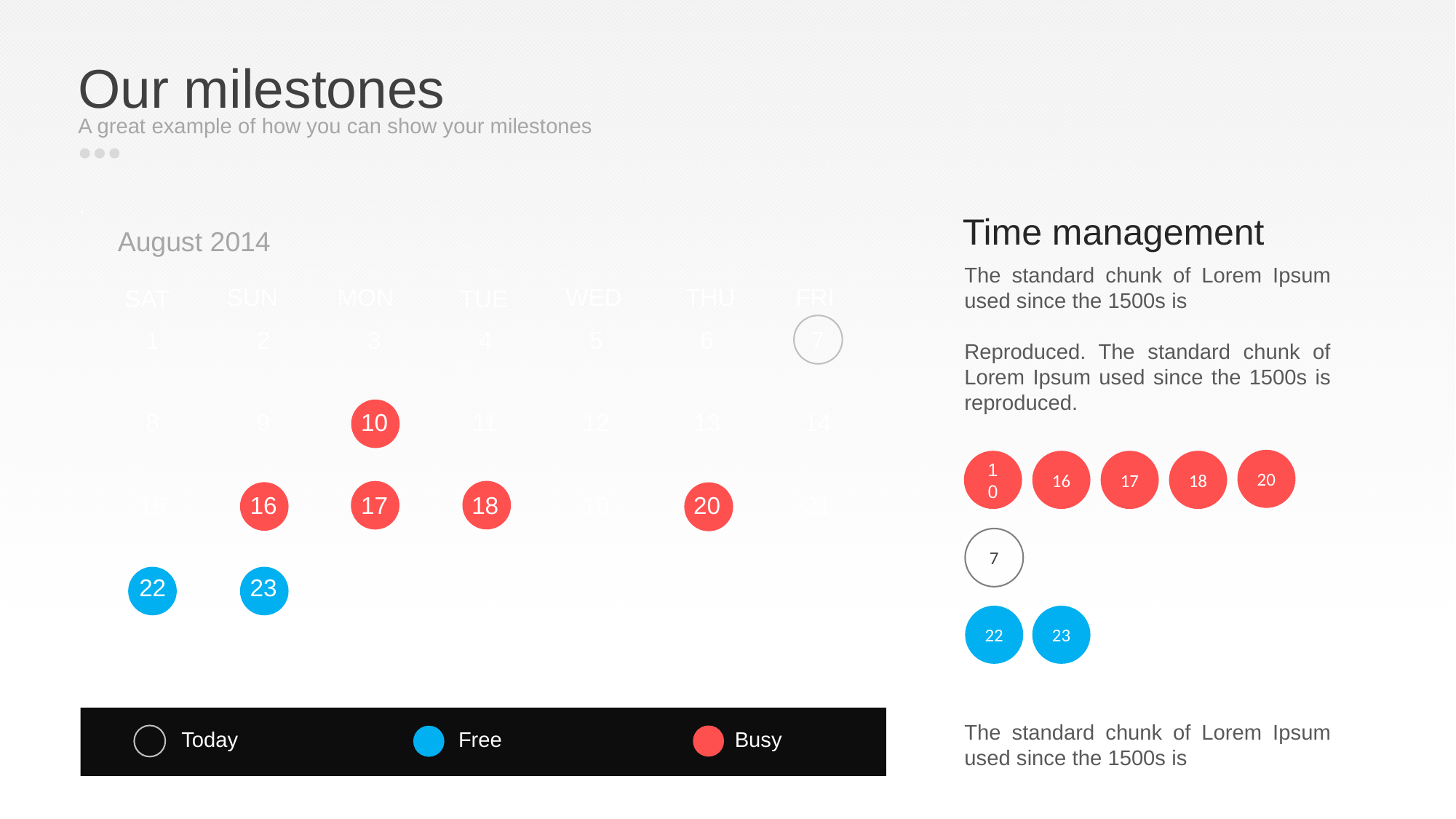

Our milestones
A great example of how you can show your milestones

Time management

August 2014
The standard chunk of Lorem Ipsum used since the 1500s is
Reproduced. The standard chunk of Lorem Ipsum used since the 1500s is reproduced.

SUN
MON
THU
FRI
WED
SAT
TUE

| 1 | 2 | 3 | 4 | 5 | 6 | 7 |
| --- | --- | --- | --- | --- | --- | --- |
| 8 | 9 | 10 | 11 | 12 | 13 | 14 |
| 15 | 16 | 17 | 18 | 19 | 20 | 21 |
| 22 | 23 | 24 | 25 | 26 | 27 | 28 |
| 29 | 30 | 31 |  |  |  |  |

20
10
16
17
18

7

22
23

The standard chunk of Lorem Ipsum used since the 1500s is
Today
Free
Busy